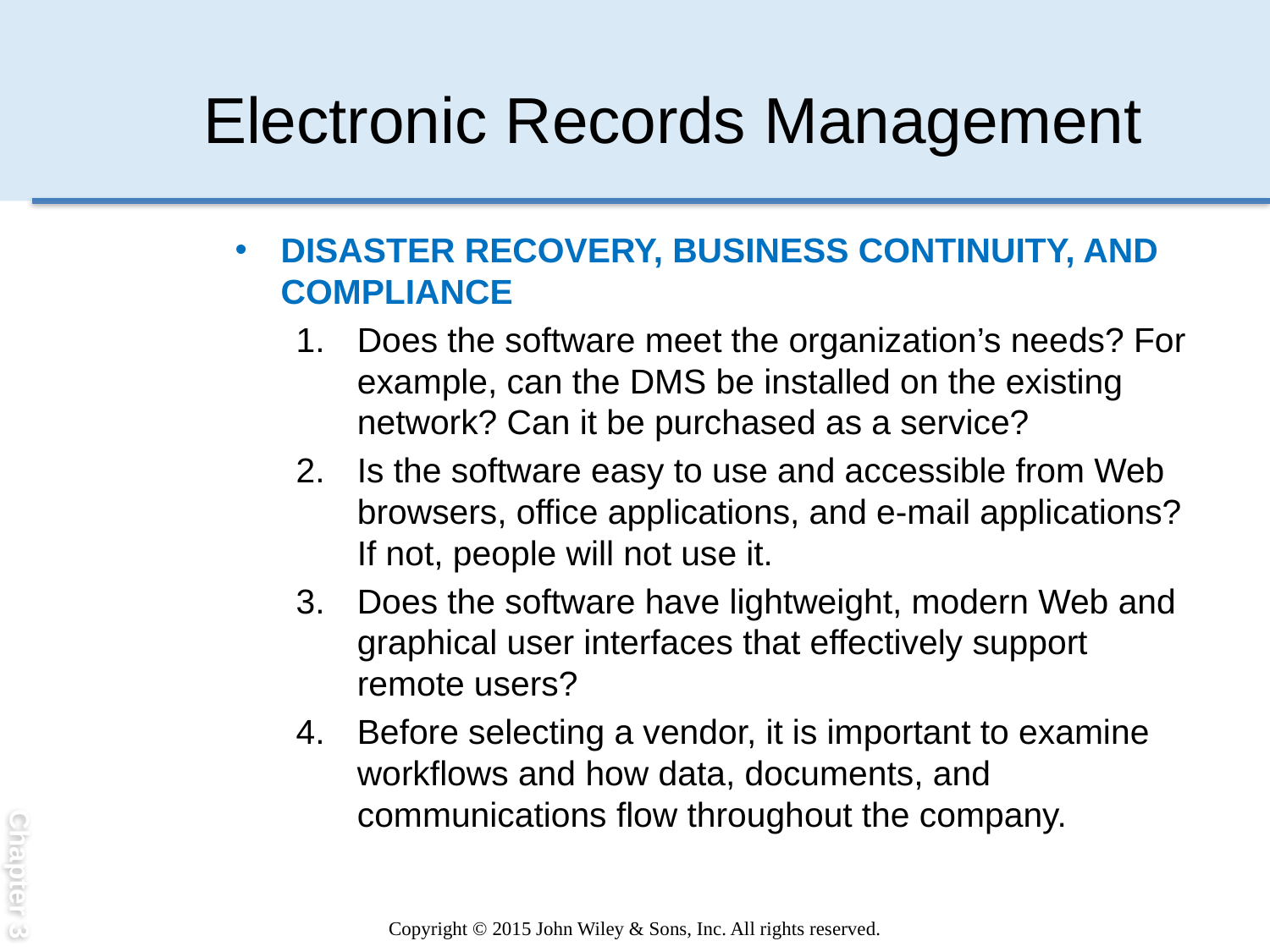

Chapter 3
# Electronic Records Management
DISASTER RECOVERY, BUSINESS CONTINUITY, AND COMPLIANCE
Does the software meet the organization’s needs? For example, can the DMS be installed on the existing network? Can it be purchased as a service?
Is the software easy to use and accessible from Web browsers, office applications, and e-mail applications? If not, people will not use it.
Does the software have lightweight, modern Web and graphical user interfaces that effectively support remote users?
Before selecting a vendor, it is important to examine workflows and how data, documents, and communications flow throughout the company.